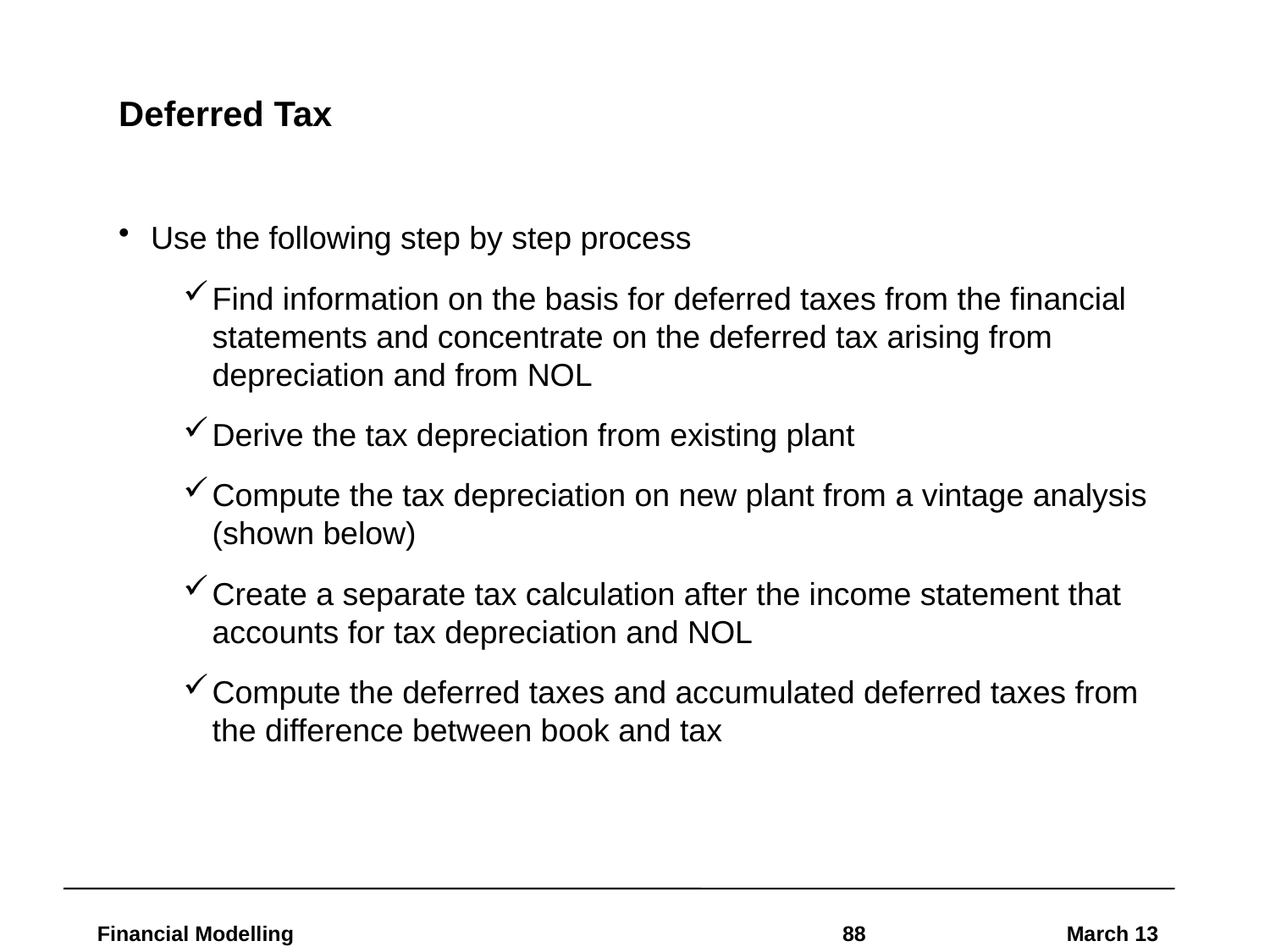

# Deferred Tax
Use the following step by step process
Find information on the basis for deferred taxes from the financial statements and concentrate on the deferred tax arising from depreciation and from NOL
Derive the tax depreciation from existing plant
Compute the tax depreciation on new plant from a vintage analysis (shown below)
Create a separate tax calculation after the income statement that accounts for tax depreciation and NOL
Compute the deferred taxes and accumulated deferred taxes from the difference between book and tax